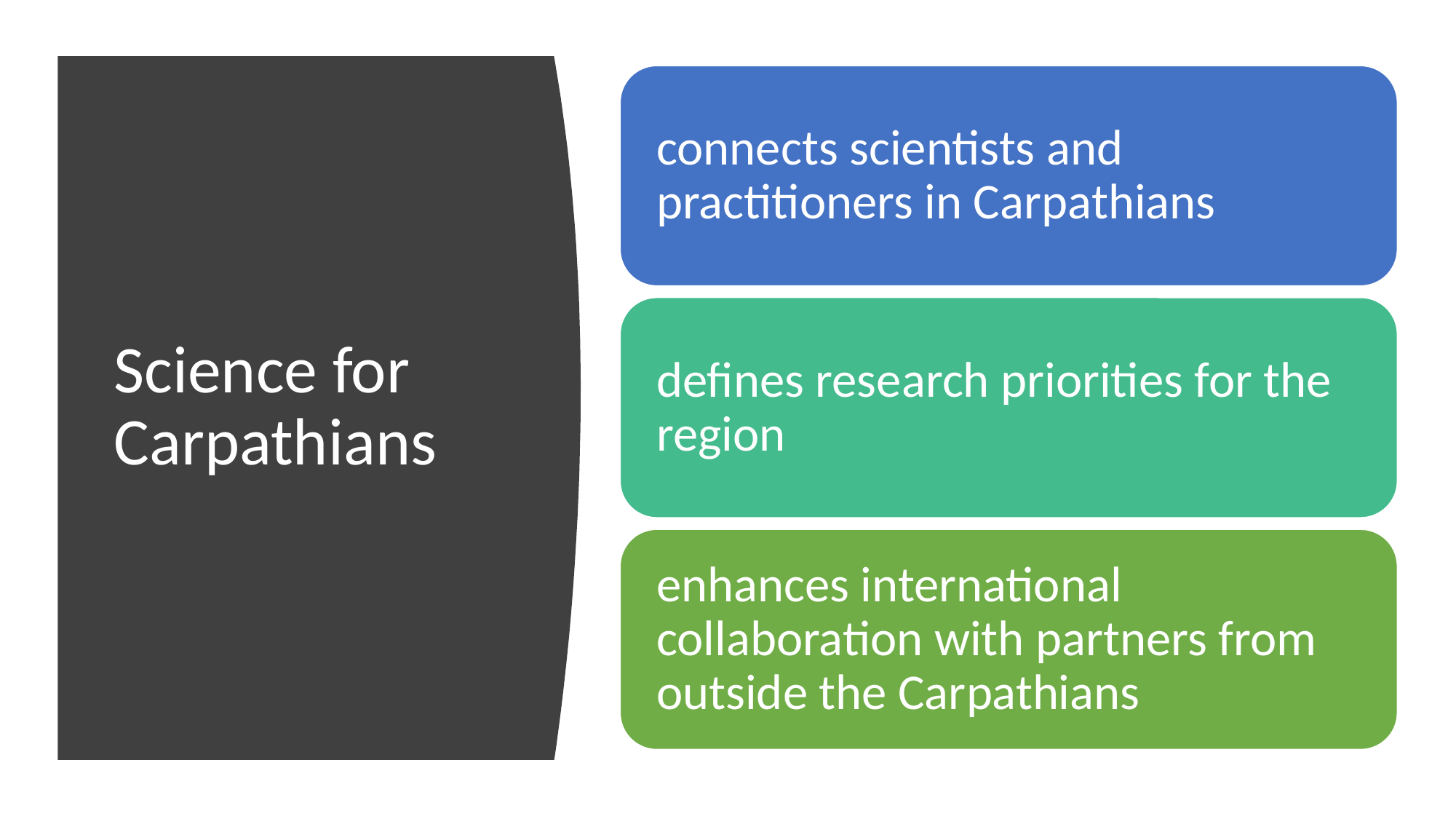

connects scientists and practitioners in Carpathians
defines research priorities for the region
enhances international collaboration with partners from outside the Carpathians

# Science for Carpathians